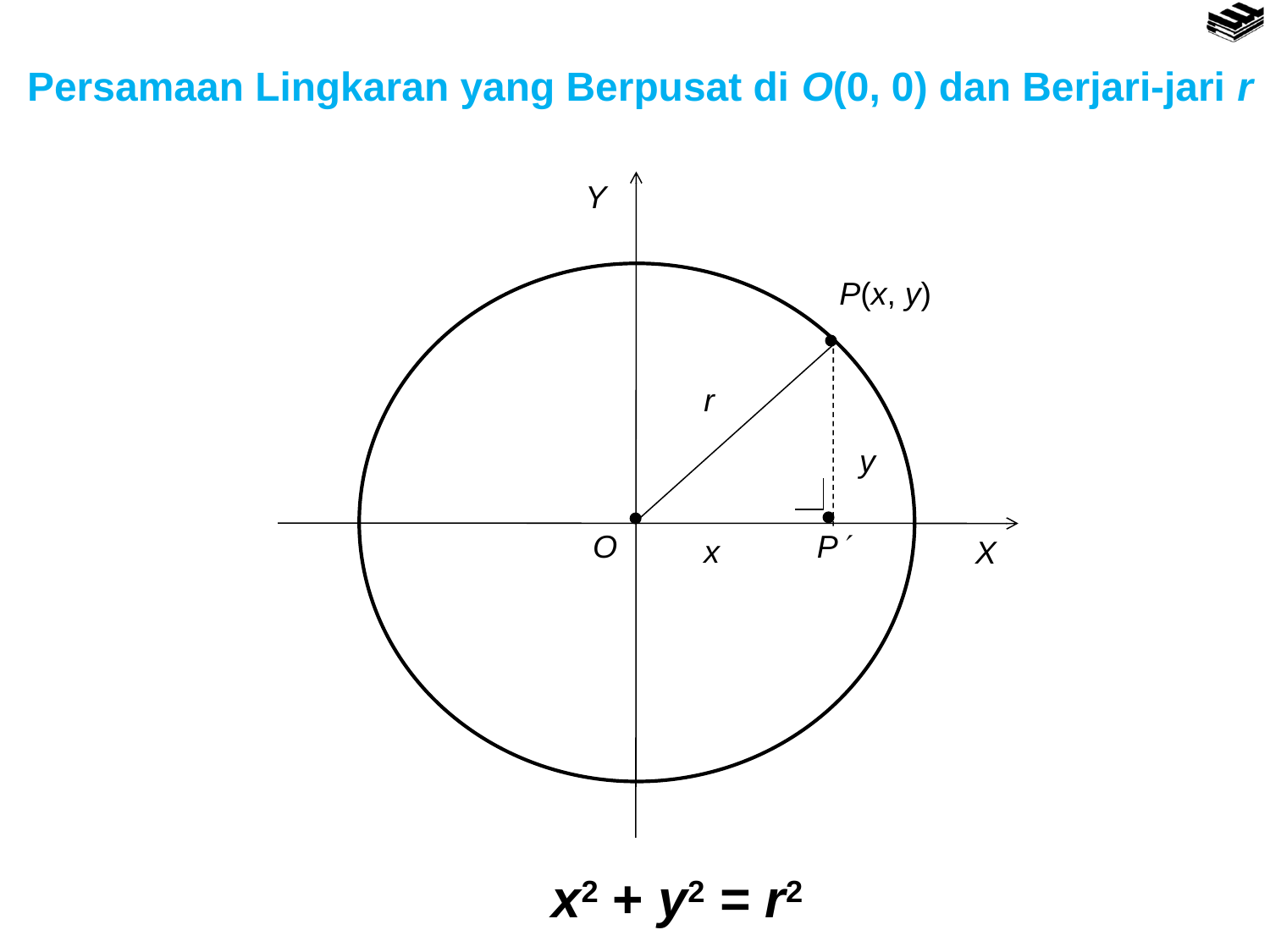

Persamaan Lingkaran yang Berpusat di O(0, 0) dan Berjari-jari r
Y

P(x, y)
•
r
y

•
•
O
P′
x
X
x2 + y2 = r2